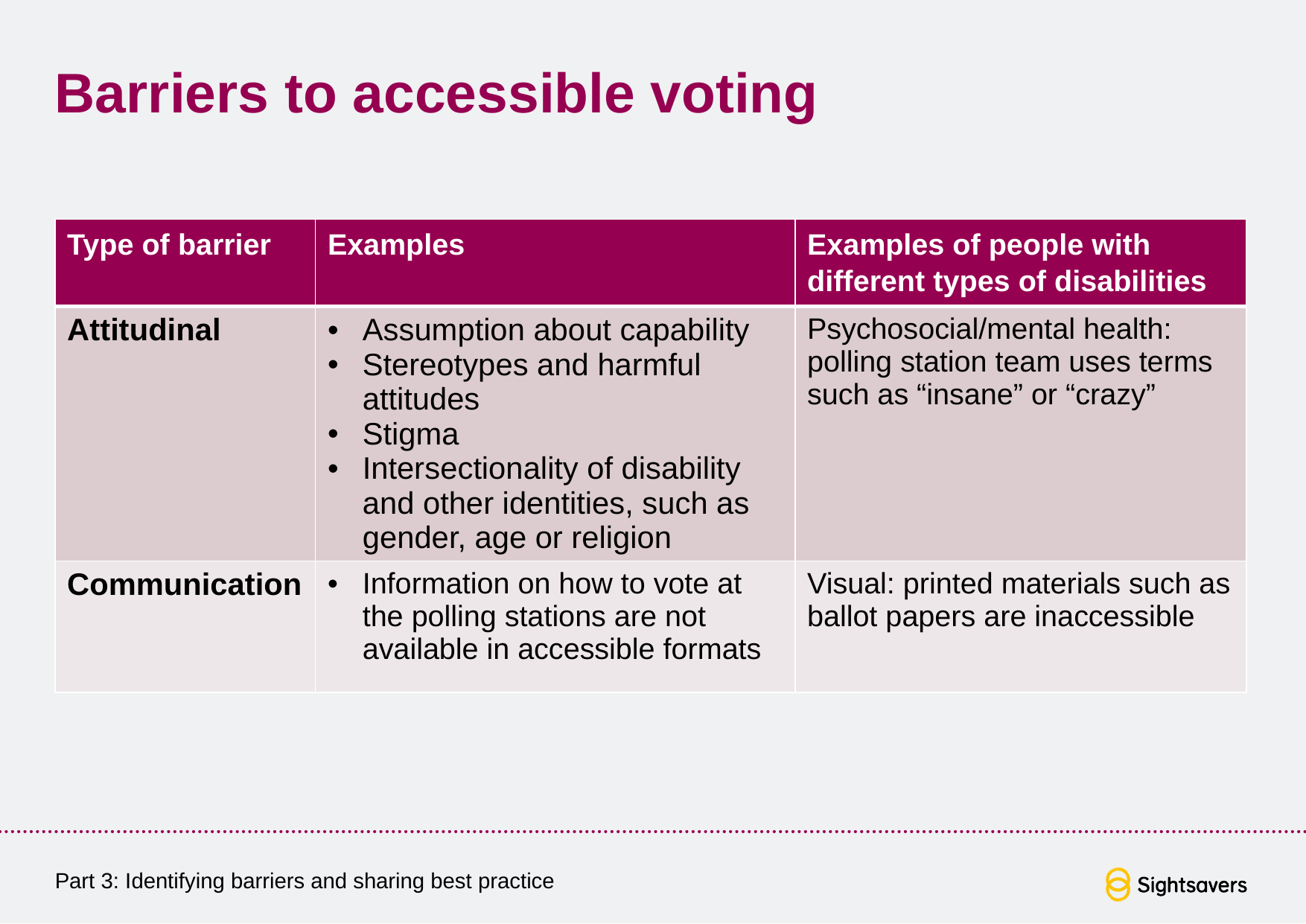

# Barriers to accessible voting
| Type of barrier | Examples | Examples of people with different types of disabilities |
| --- | --- | --- |
| Attitudinal | Assumption about capability Stereotypes and harmful attitudes Stigma Intersectionality of disability and other identities, such as gender, age or religion | Psychosocial/mental health: polling station team uses terms such as “insane” or “crazy” |
| Communication | Information on how to vote at the polling stations are not available in accessible formats | Visual: printed materials such as ballot papers are inaccessible |
Part 3: Identifying barriers and sharing best practice